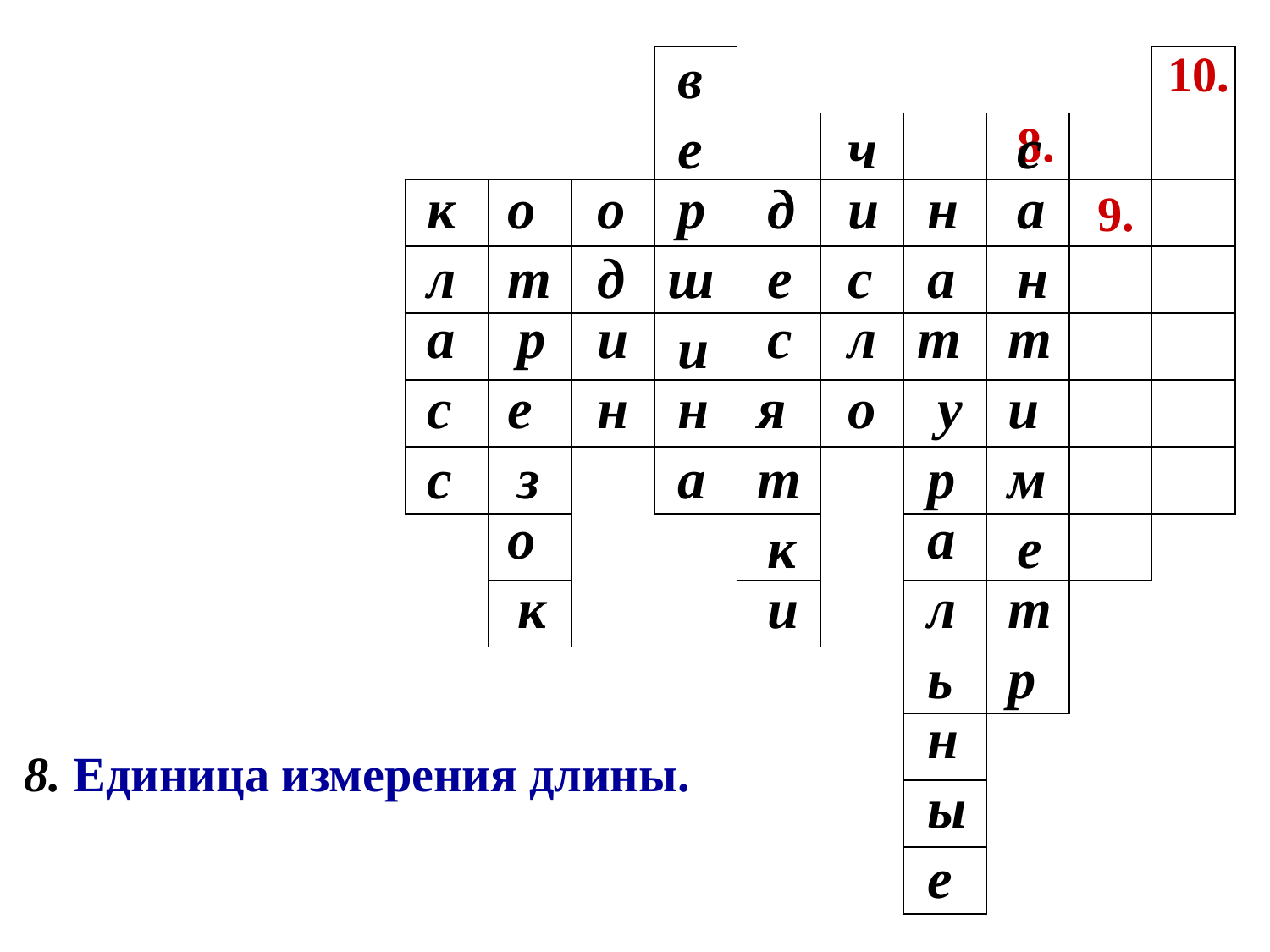

в
10.
|  |  |  |  |  |  |  |  |  |  |
| --- | --- | --- | --- | --- | --- | --- | --- | --- | --- |
|  |  |  |  |  |  |  |  |  |  |
|  |  |  |  |  |  |  |  |  |  |
|  |  |  |  |  |  |  |  |  |  |
|  |  |  |  |  |  |  |  |  |  |
|  |  |  |  |  |  |  |  |  |  |
|  |  |  |  |  |  |  |  |  |  |
|  |  |  |  |  |  |  |  |  |  |
|  |  |  |  |  |  |  |  |  |  |
|  |  |  |  |  |  |  |  |  |  |
|  |  |  |  |  |  |  |  |  |  |
|  |  |  |  |  |  |  |  |  |  |
|  |  |  |  |  |  |  |  |  |  |
е
ч
8.
с
к
о
о
р
д
и
н
а
9.
л
т
д
ш
е
с
а
н
а
р
и
с
л
т
т
и
с
е
н
н
я
о
у
и
с
з
а
т
р
м
о
а
к
е
к
и
л
т
ь
р
н
8. Единица измерения длины.
ы
е